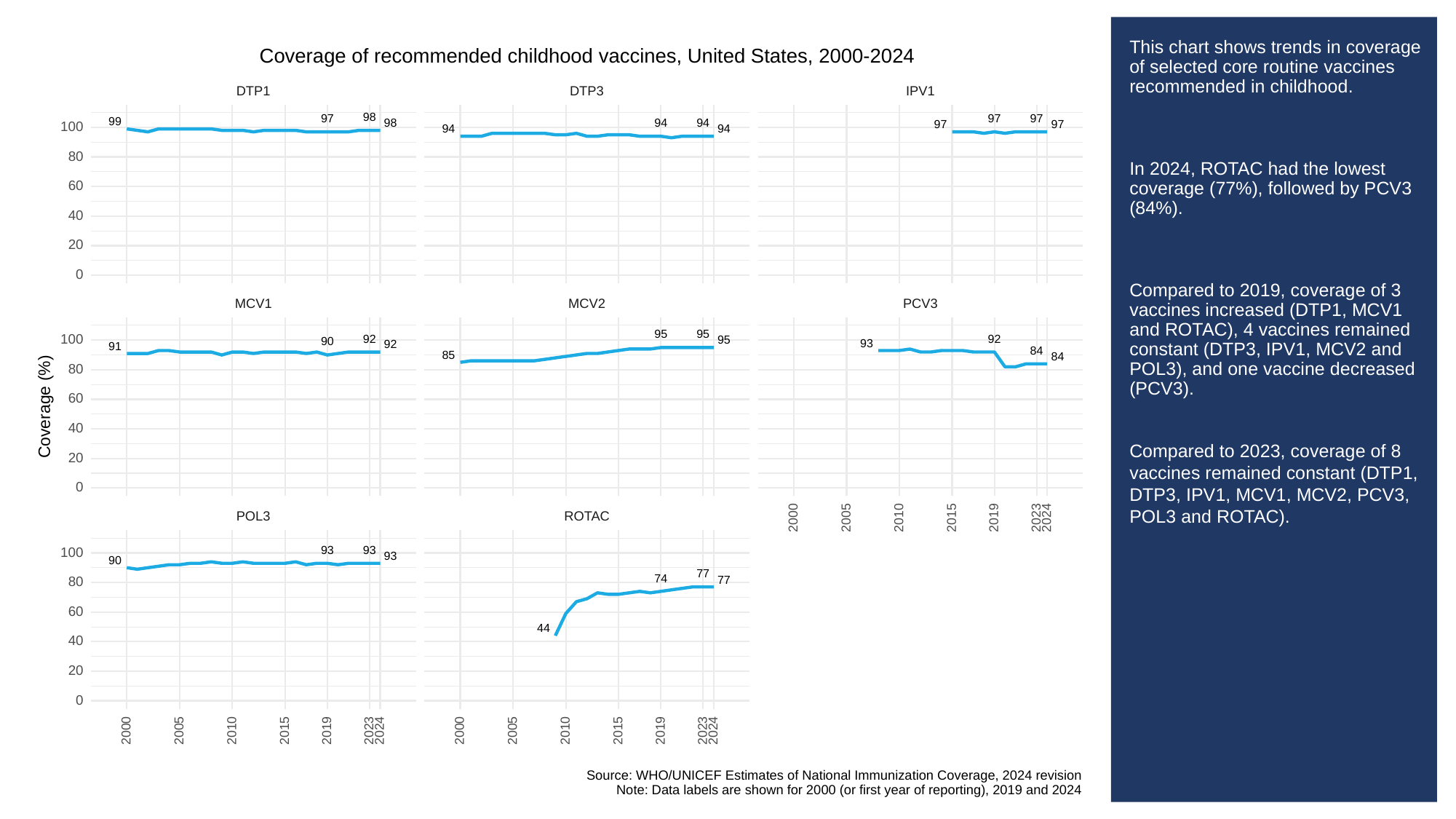

# This chart shows trends in coverage of selected core routine vaccines recommended in childhood.

In 2024, ROTAC had the lowest coverage (77%), followed by PCV3 (84%).

Compared to 2019, coverage of 3 vaccines increased (DTP1, MCV1 and ROTAC), 4 vaccines remained constant (DTP3, IPV1, MCV2 and POL3), and one vaccine decreased (PCV3).

Compared to 2023, coverage of 8 vaccines remained constant (DTP1, DTP3, IPV1, MCV1, MCV2, PCV3, POL3 and ROTAC).

Coverage of recommended childhood vaccines, United States, 2000-2024
DTP3
DTP1
IPV1

98
97
97
97
99
98
94
94
97
97
100
94
94

80

60

40

20

0

PCV3
MCV1
MCV2

95
95
100
92
92
95
90
93

92
91
84

85
84

80

60
Coverage (%)

40

20

0

POL3
ROTAC
2023
2000
2005
2010
2015
2019
2024

93
93
100
93

90

77
74
77
80

60

44

40

20

0

2023
2023
2000
2005
2010
2015
2019
2024
2000
2005
2010
2015
2019
2024
Source: WHO/UNICEF Estimates of National Immunization Coverage, 2024 revision
Note: Data labels are shown for 2000 (or first year of reporting), 2019 and 2024